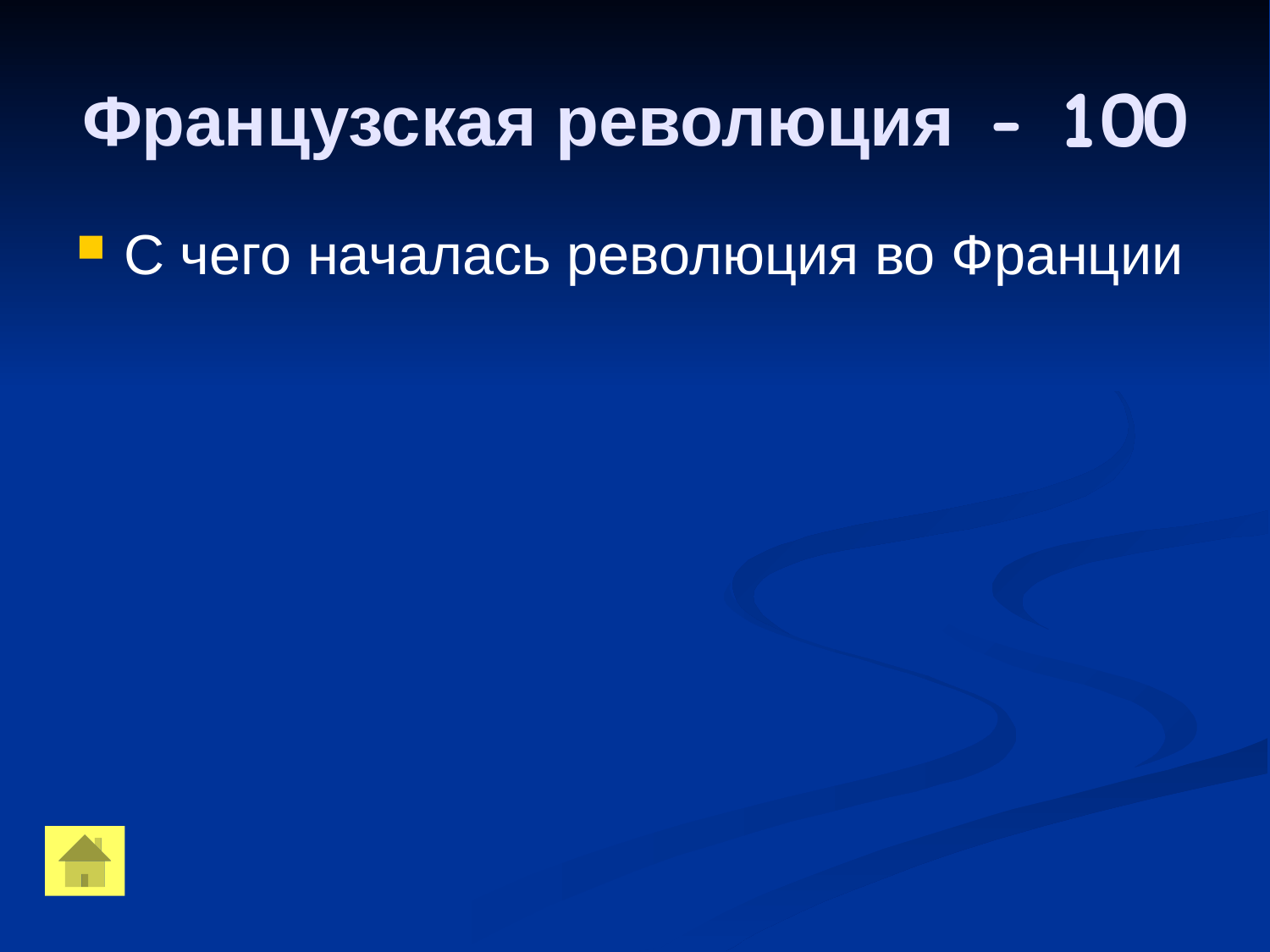

Французская революция - 100
С чего началась революция во Франции